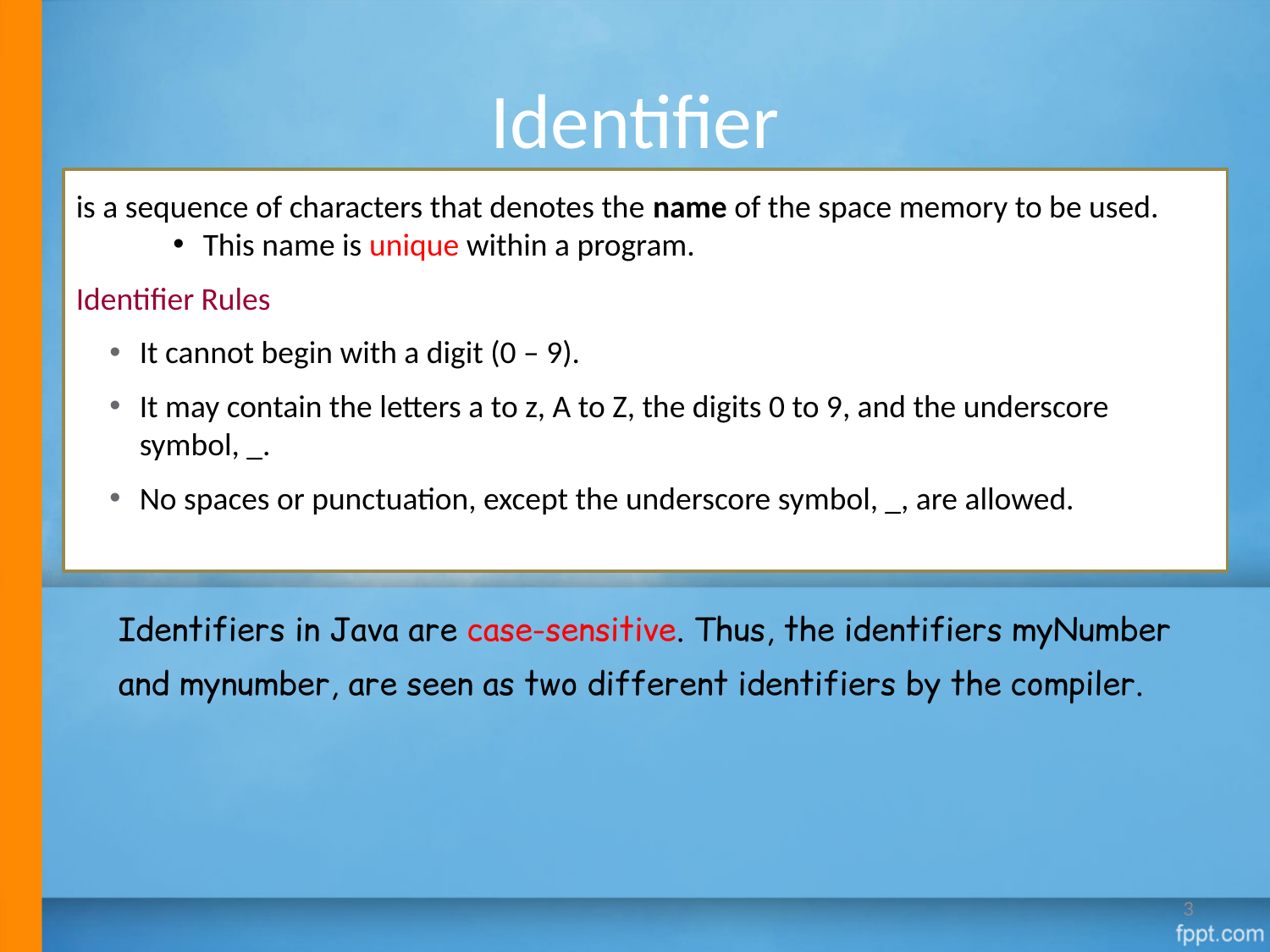

# Identifier
is a sequence of characters that denotes the name of the space memory to be used.
This name is unique within a program.
Identifier Rules
It cannot begin with a digit (0 – 9).
It may contain the letters a to z, A to Z, the digits 0 to 9, and the underscore symbol, _.
No spaces or punctuation, except the underscore symbol, _, are allowed.

Identifiers in Java are case-sensitive. Thus, the identifiers myNumber
and mynumber, are seen as two different identifiers by the compiler.
3